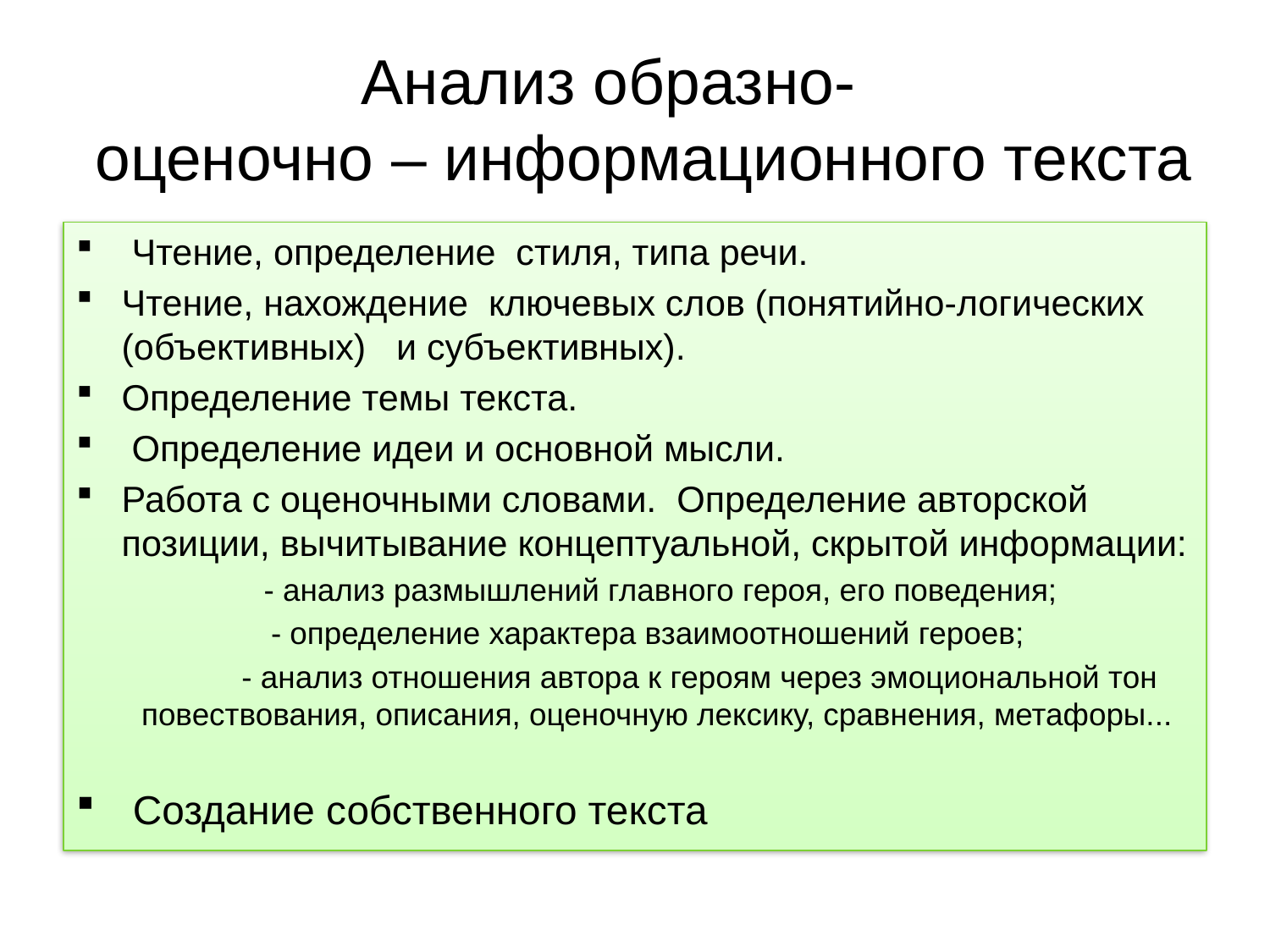

# Анализ образно- оценочно – информационного текста
 Чтение, определение  стиля, типа речи.
Чтение, нахождение  ключевых слов (понятийно-логических (объективных)   и субъективных).
Определение темы текста.
 Определение идеи и основной мысли.
Работа с оценочными словами.  Определение авторской позиции, вычитывание концептуальной, скрытой информации:
       - анализ размышлений главного героя, его поведения;
   - определение характера взаимоотношений героев;
               - анализ отношения автора к героям через эмоциональной тон повествования, описания, оценочную лексику, сравнения, метафоры...

 Создание собственного текста